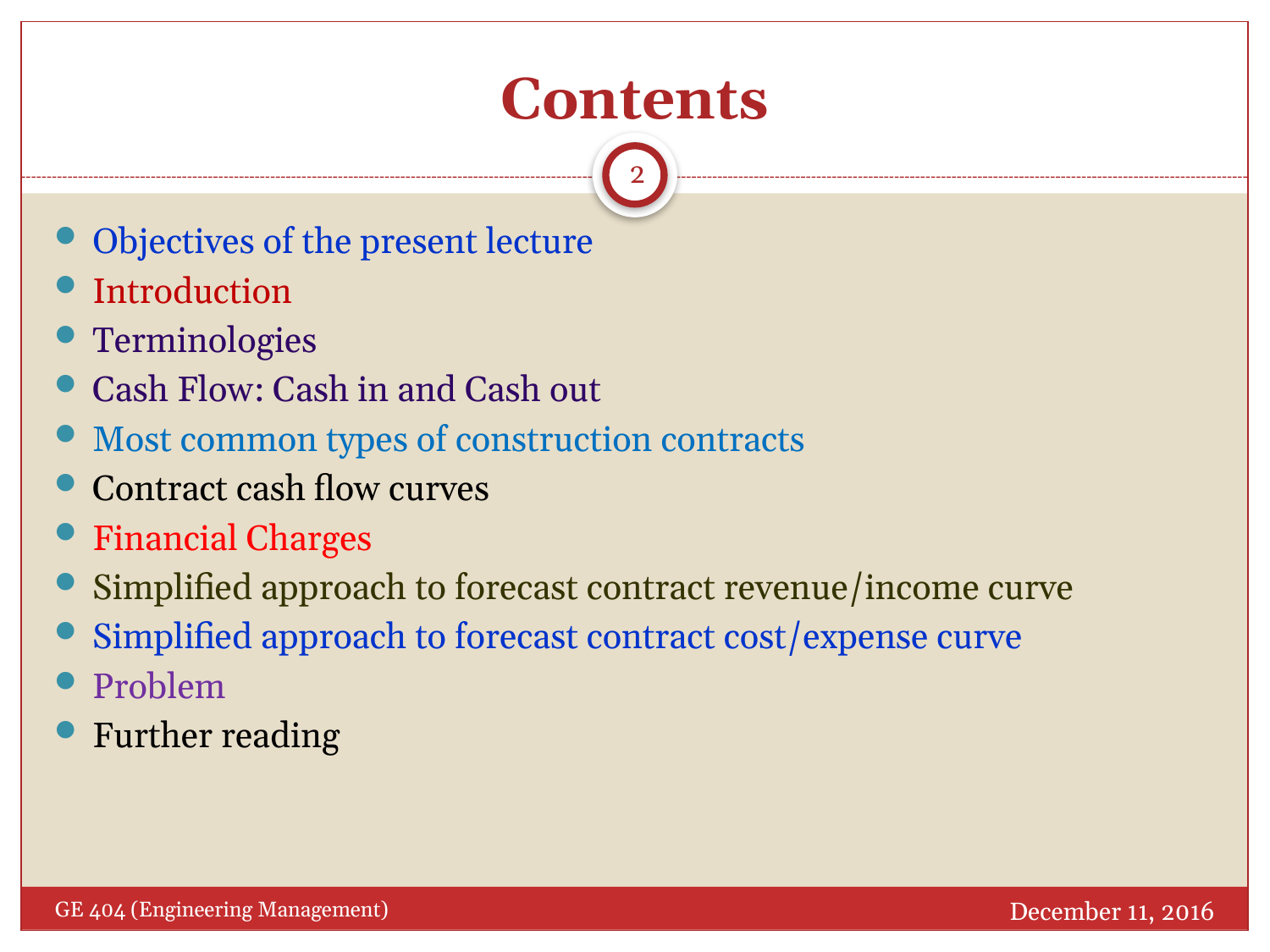

# Contents
2
Objectives of the present lecture
Introduction
Terminologies
Cash Flow: Cash in and Cash out
Most common types of construction contracts
Contract cash flow curves
Financial Charges
Simplified approach to forecast contract revenue/income curve
Simplified approach to forecast contract cost/expense curve
Problem
Further reading

December 11, 2016
GE 404 (Engineering Management)